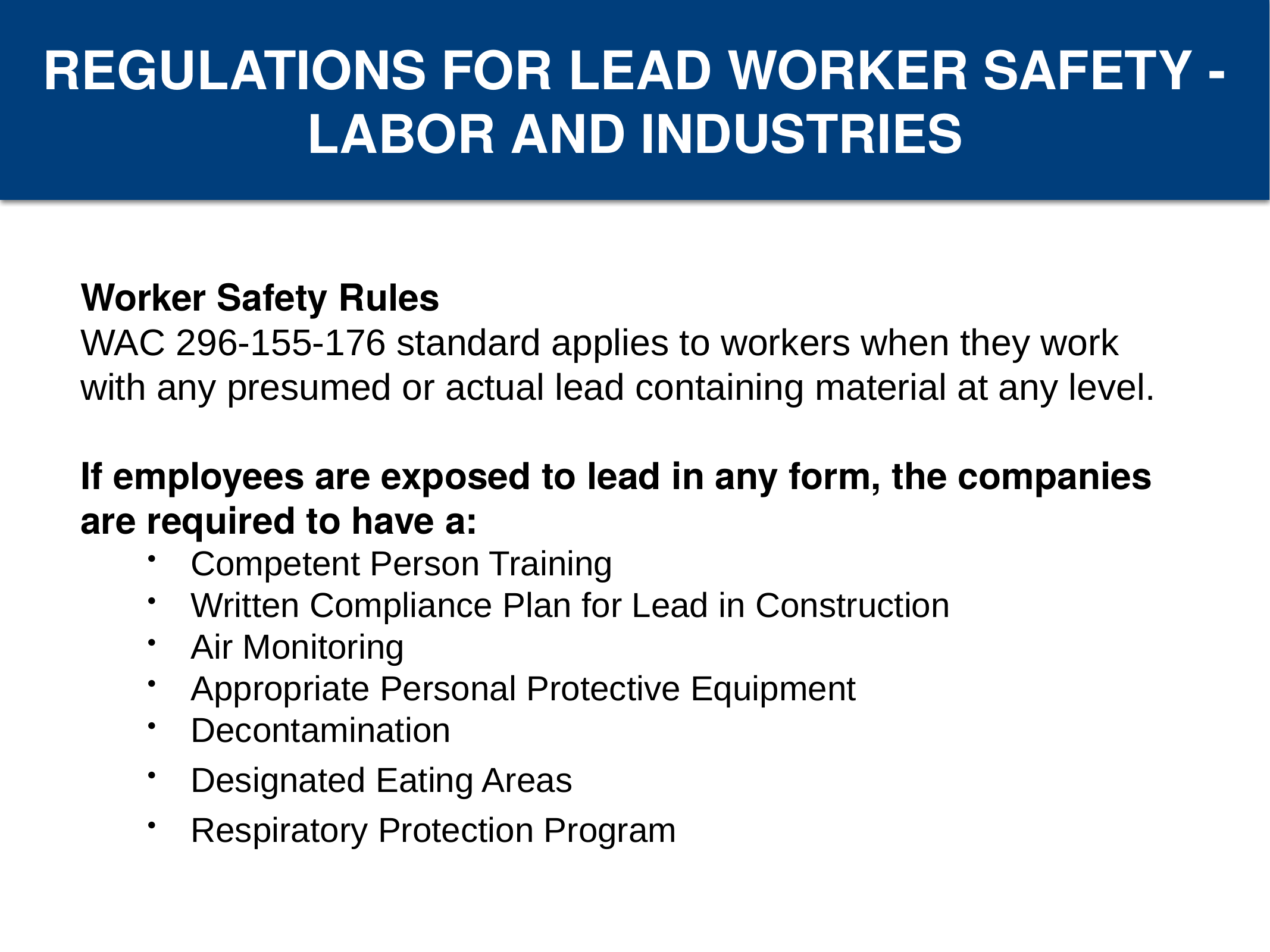

REGULATIONS FOR LEAD WORKER SAFETY - LABOR AND INDUSTRIES
Worker Safety Rules
WAC 296-155-176 standard applies to workers when they work with any presumed or actual lead containing material at any level.

If employees are exposed to lead in any form, the companies are required to have a:
Competent Person Training
Written Compliance Plan for Lead in Construction
Air Monitoring
Appropriate Personal Protective Equipment
Decontamination
Designated Eating Areas
Respiratory Protection Program